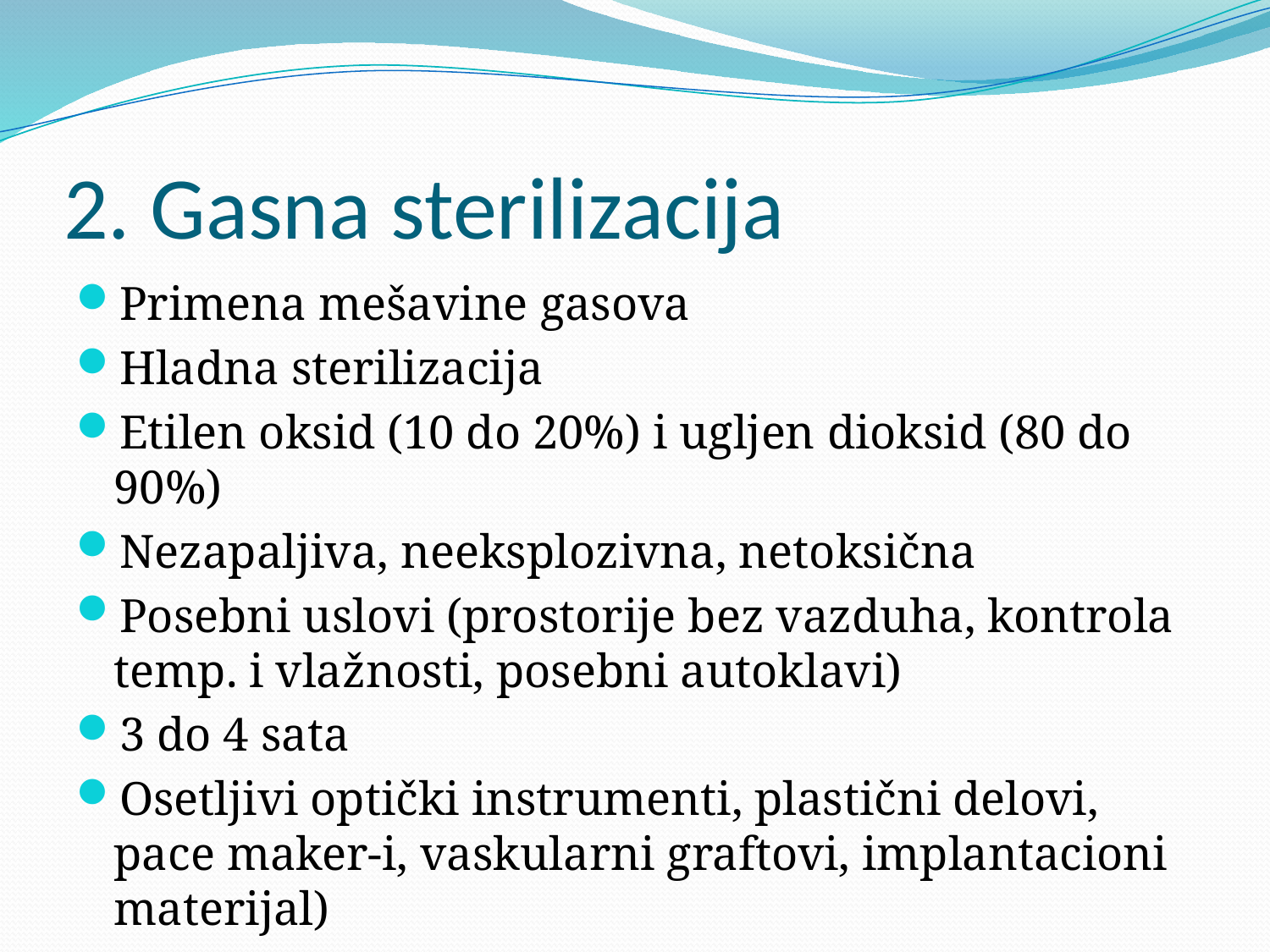

# 2. Gasna sterilizacija
Primena mešavine gasova
Hladna sterilizacija
Etilen oksid (10 do 20%) i ugljen dioksid (80 do 90%)
Nezapaljiva, neeksplozivna, netoksična
Posebni uslovi (prostorije bez vazduha, kontrola temp. i vlažnosti, posebni autoklavi)
3 do 4 sata
Osetljivi optički instrumenti, plastični delovi, pace maker-i, vaskularni graftovi, implantacioni materijal)